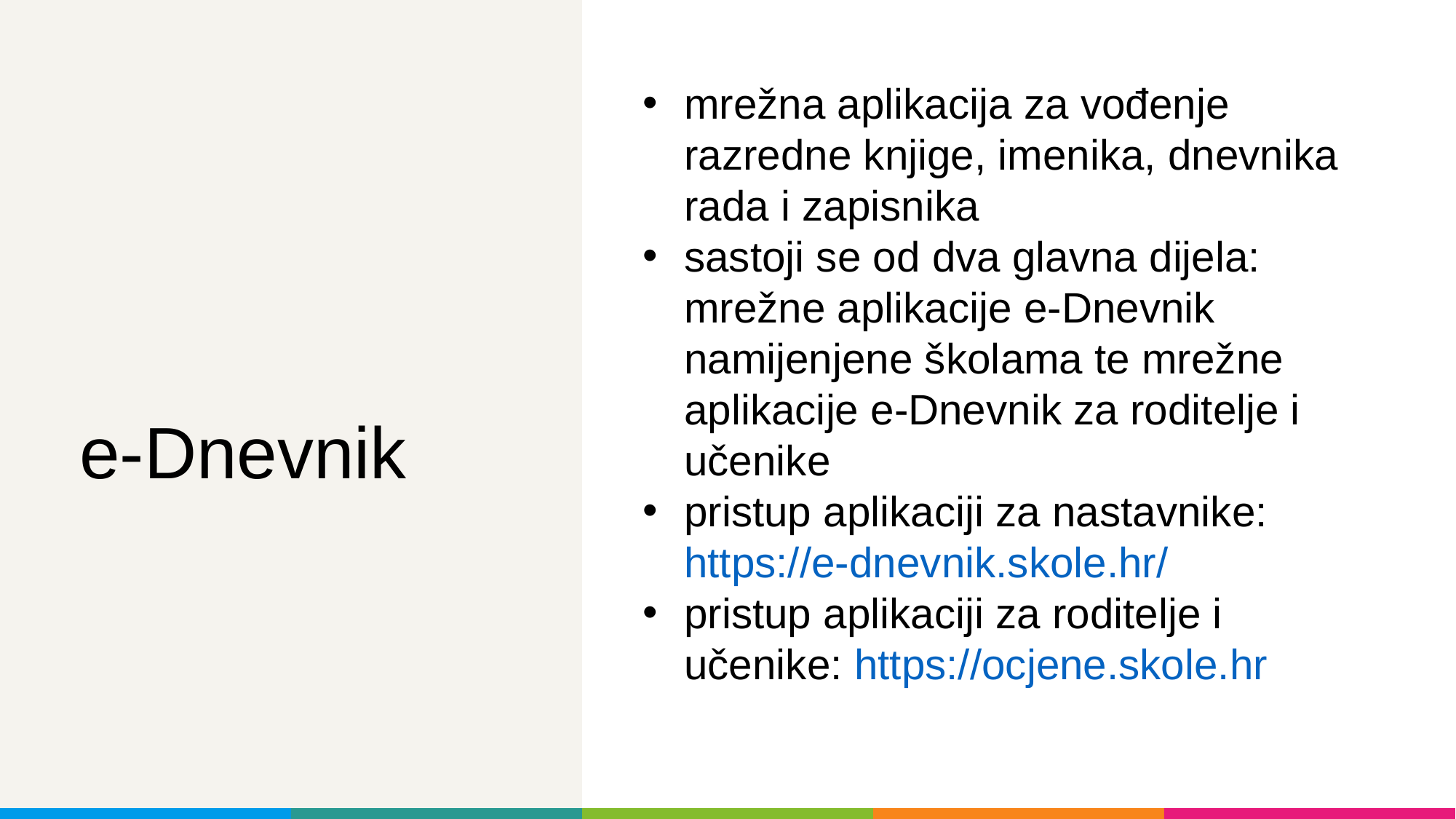

mrežna aplikacija za vođenje razredne knjige, imenika, dnevnika rada i zapisnika
sastoji se od dva glavna dijela: mrežne aplikacije e-Dnevnik namijenjene školama te mrežne aplikacije e-Dnevnik za roditelje i učenike
pristup aplikaciji za nastavnike: https://e-dnevnik.skole.hr/
pristup aplikaciji za roditelje i učenike: https://ocjene.skole.hr
# e-Dnevnik